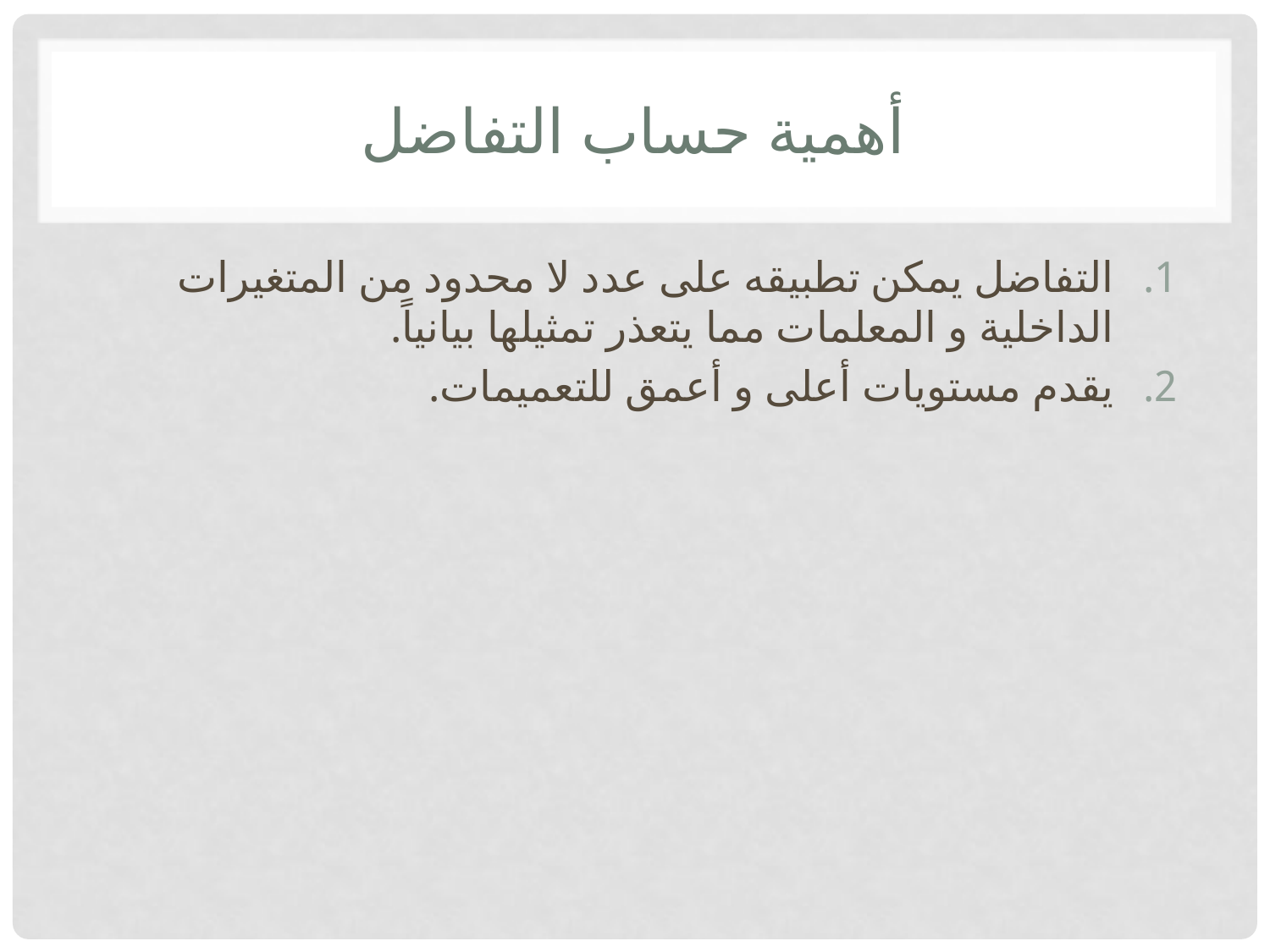

# أهمية حساب التفاضل
التفاضل يمكن تطبيقه على عدد لا محدود من المتغيرات الداخلية و المعلمات مما يتعذر تمثيلها بيانياً.
يقدم مستويات أعلى و أعمق للتعميمات.